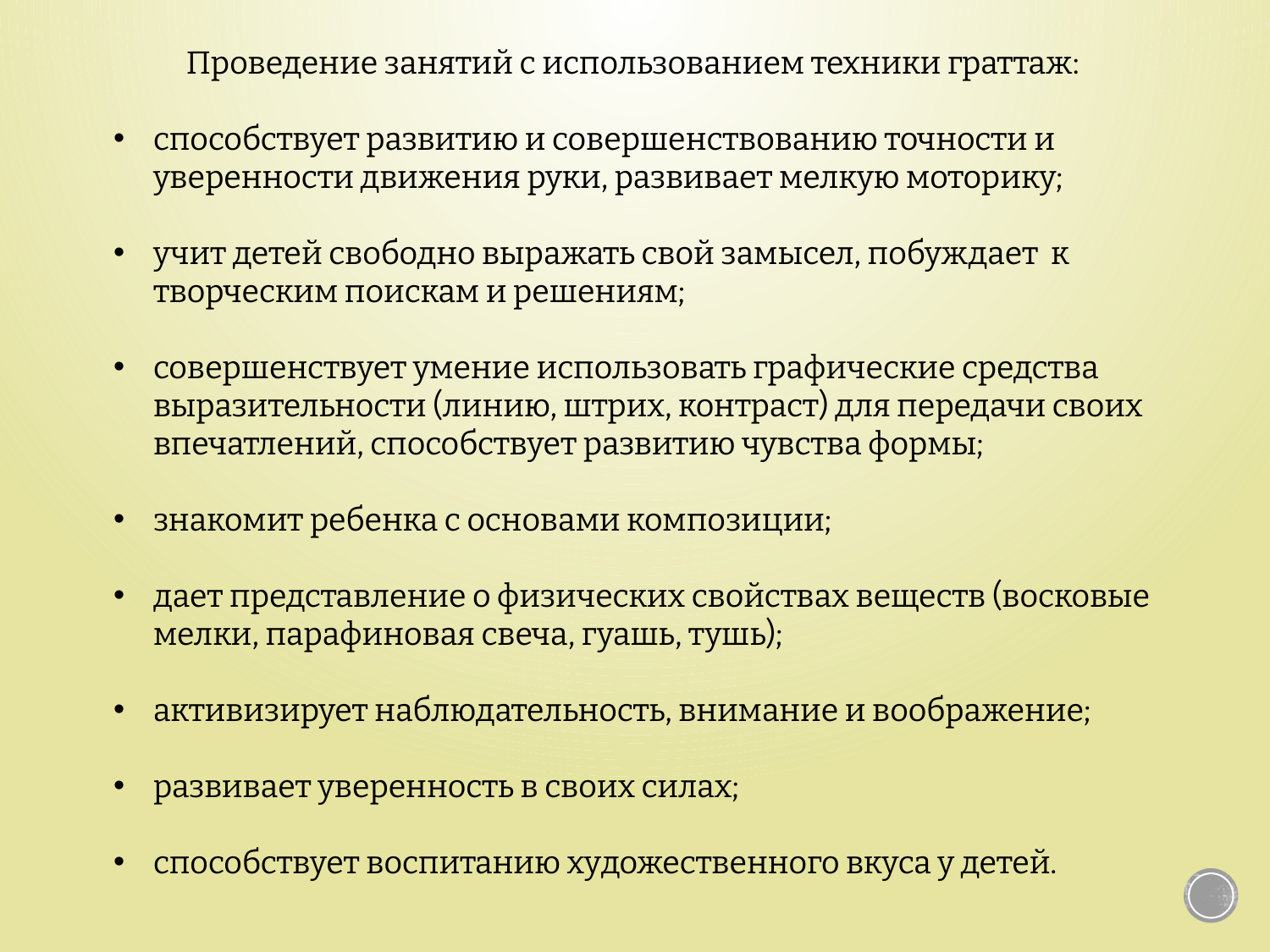

Проведение занятий с использованием техники граттаж:

способствует развитию и совершенствованию точности и уверенности движения руки, развивает мелкую моторику;

учит детей свободно выражать свой замысел, побуждает  к творческим поискам и решениям;

совершенствует умение использовать графические средства выразительности (линию, штрих, контраст) для передачи своих впечатлений, способствует развитию чувства формы;

знакомит ребенка с основами композиции;

дает представление о физических свойствах веществ (восковые мелки, парафиновая свеча, гуашь, тушь);

активизирует наблюдательность, внимание и воображение;

развивает уверенность в своих силах;

способствует воспитанию художественного вкуса у детей.